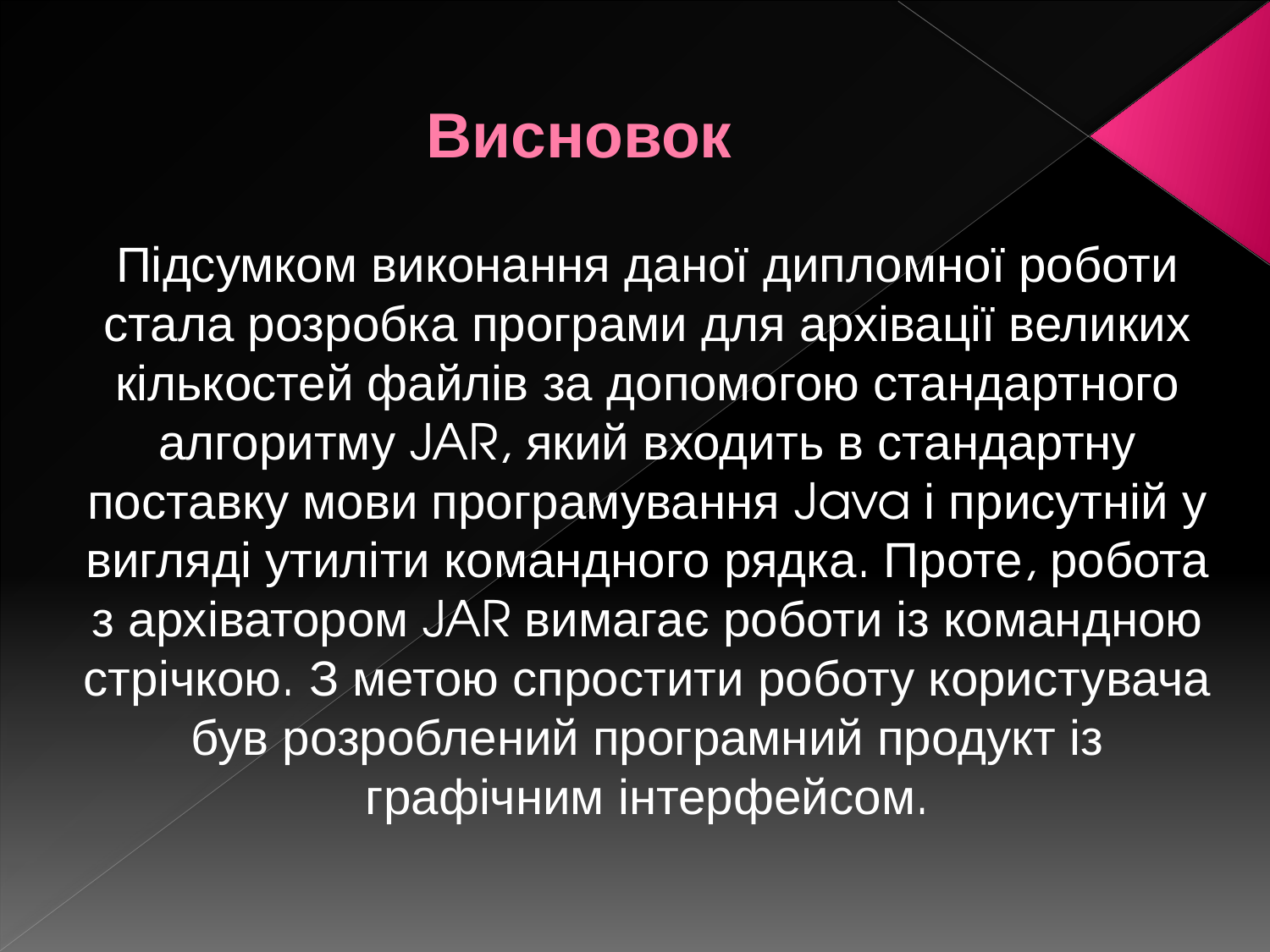

# Висновок
Підсумком виконання даної дипломної роботи стала розробка програми для архівації великих кількостей файлів за допомогою стандартного алгоритму JAR, який входить в стандартну поставку мови програмування Java і присутній у вигляді утиліти командного рядка. Проте, робота з архіватором JAR вимагає роботи із командною стрічкою. З метою спростити роботу користувача був розроблений програмний продукт із графічним інтерфейсом.